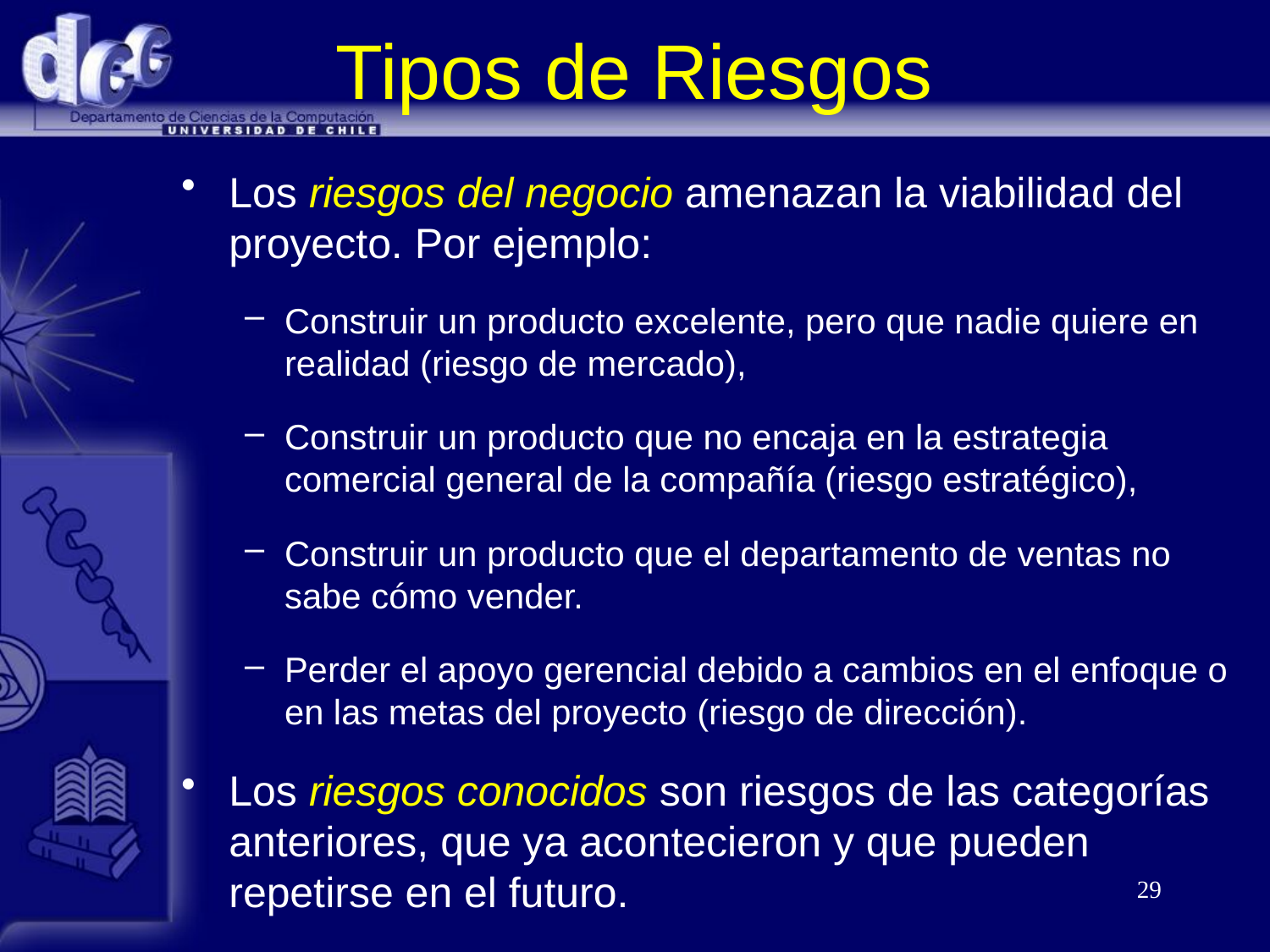

# Tipos de Riesgos
Los riesgos del negocio amenazan la viabilidad del proyecto. Por ejemplo:
Construir un producto excelente, pero que nadie quiere en realidad (riesgo de mercado),
Construir un producto que no encaja en la estrategia comercial general de la compañía (riesgo estratégico),
Construir un producto que el departamento de ventas no sabe cómo vender.
Perder el apoyo gerencial debido a cambios en el enfoque o en las metas del proyecto (riesgo de dirección).
Los riesgos conocidos son riesgos de las categorías anteriores, que ya acontecieron y que pueden repetirse en el futuro.

29